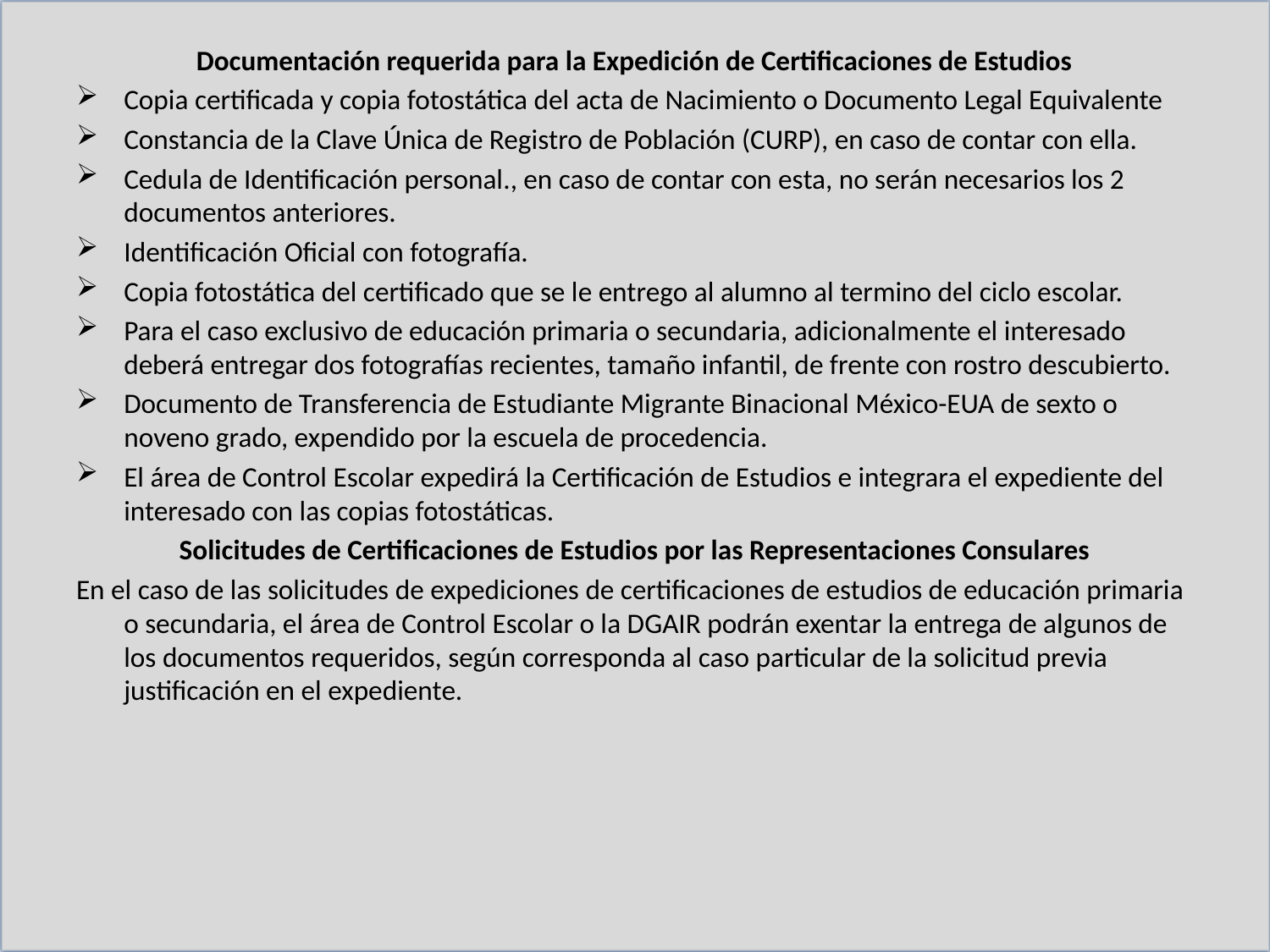

Documentación requerida para la Expedición de Certificaciones de Estudios
Copia certificada y copia fotostática del acta de Nacimiento o Documento Legal Equivalente
Constancia de la Clave Única de Registro de Población (CURP), en caso de contar con ella.
Cedula de Identificación personal., en caso de contar con esta, no serán necesarios los 2 documentos anteriores.
Identificación Oficial con fotografía.
Copia fotostática del certificado que se le entrego al alumno al termino del ciclo escolar.
Para el caso exclusivo de educación primaria o secundaria, adicionalmente el interesado deberá entregar dos fotografías recientes, tamaño infantil, de frente con rostro descubierto.
Documento de Transferencia de Estudiante Migrante Binacional México-EUA de sexto o noveno grado, expendido por la escuela de procedencia.
El área de Control Escolar expedirá la Certificación de Estudios e integrara el expediente del interesado con las copias fotostáticas.
Solicitudes de Certificaciones de Estudios por las Representaciones Consulares
En el caso de las solicitudes de expediciones de certificaciones de estudios de educación primaria o secundaria, el área de Control Escolar o la DGAIR podrán exentar la entrega de algunos de los documentos requeridos, según corresponda al caso particular de la solicitud previa justificación en el expediente.